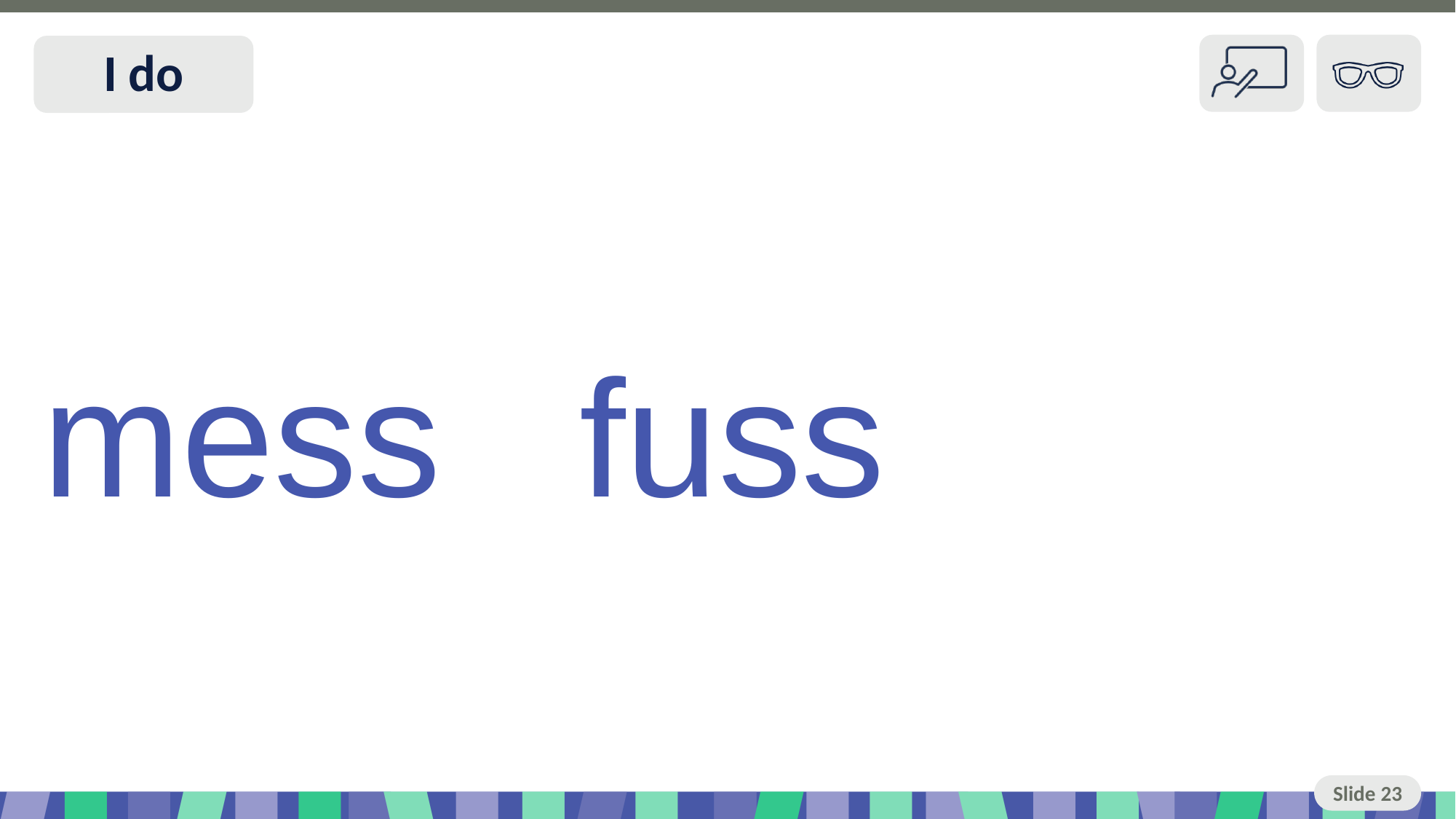

# Slide 23 I do
mess   fuss